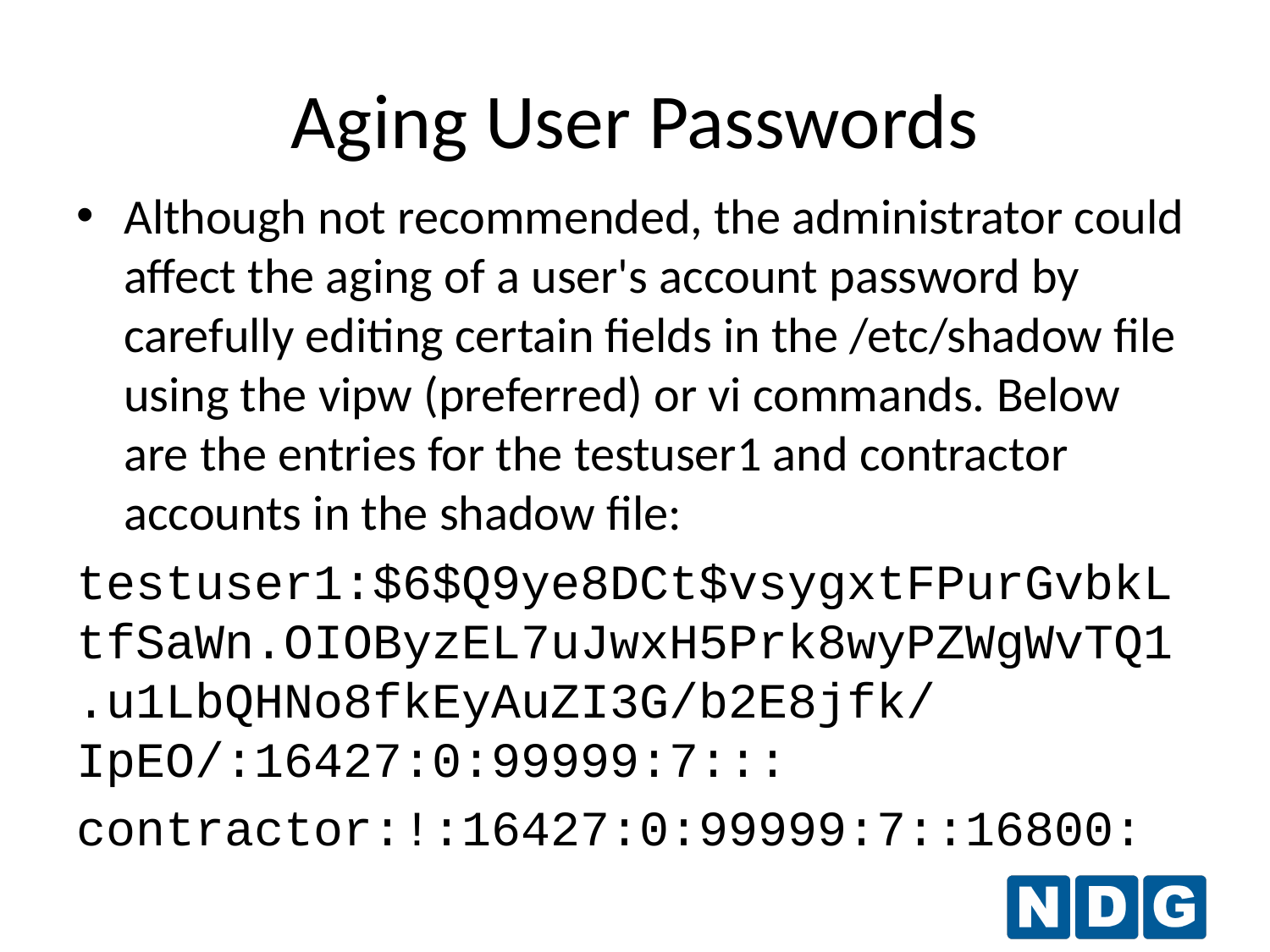

# Aging User Passwords
Although not recommended, the administrator could affect the aging of a user's account password by carefully editing certain fields in the /etc/shadow file using the vipw (preferred) or vi commands. Below are the entries for the testuser1 and contractor accounts in the shadow file:
testuser1:$6$Q9ye8DCt$vsygxtFPurGvbkLtfSaWn.OIOByzEL7uJwxH5Prk8wyPZWgWvTQ1.u1LbQHNo8fkEyAuZI3G/b2E8jfk/IpEO/:16427:0:99999:7:::
contractor:!:16427:0:99999:7::16800: